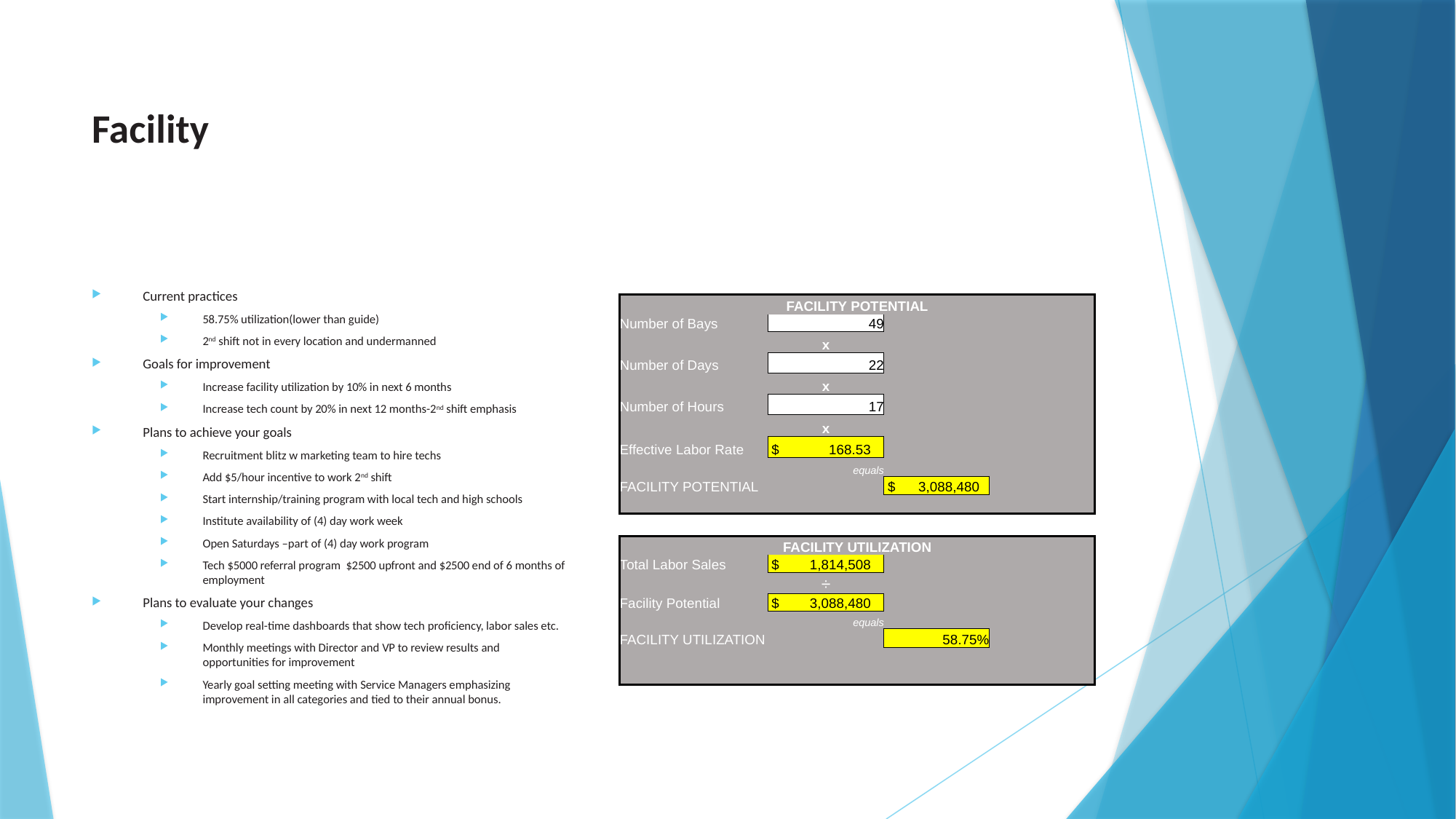

# Facility

Current practices
58.75% utilization(lower than guide)
2nd shift not in every location and undermanned
Goals for improvement
Increase facility utilization by 10% in next 6 months
Increase tech count by 20% in next 12 months-2nd shift emphasis
Plans to achieve your goals
Recruitment blitz w marketing team to hire techs
Add $5/hour incentive to work 2nd shift
Start internship/training program with local tech and high schools
Institute availability of (4) day work week
Open Saturdays –part of (4) day work program
Tech $5000 referral program  $2500 upfront and $2500 end of 6 months of employment
Plans to evaluate your changes
Develop real-time dashboards that show tech proficiency, labor sales etc.
Monthly meetings with Director and VP to review results and opportunities for improvement
Yearly goal setting meeting with Service Managers emphasizing improvement in all categories and tied to their annual bonus.

|  |  |  |  |  |  |
| --- | --- | --- | --- | --- | --- |
| FACILITY POTENTIAL |  |  |  |  |  |
| Number of Bays | 49 |  |  |  |  |
|  | x |  |  |  |  |
| Number of Days | 22 |  |  |  |  |
|  | x |  |  |  |  |
| Number of Hours | 17 |  |  |  |  |
|  | x |  |  |  |  |
| Effective Labor Rate | $ 168.53 |  |  |  |  |
|  | equals |  |  |  |  |
| FACILITY POTENTIAL |  | $ 3,088,480 |  |  |  |
|  |  |  |  |  |  |
|  |  |  |  |  |  |
| FACILITY UTILIZATION |  |  |  |  |  |
| Total Labor Sales | $ 1,814,508 |  |  |  |  |
|  | ÷ |  |  |  |  |
| Facility Potential | $ 3,088,480 |  |  |  |  |
|  | equals |  |  |  |  |
| FACILITY UTILIZATION |  | 58.75% |  |  |  |
|  |  |  |  |  |  |
|  |  |  |  |  |  |
|  |  |  |  |  |  |
|  |  |  |  |  |  |